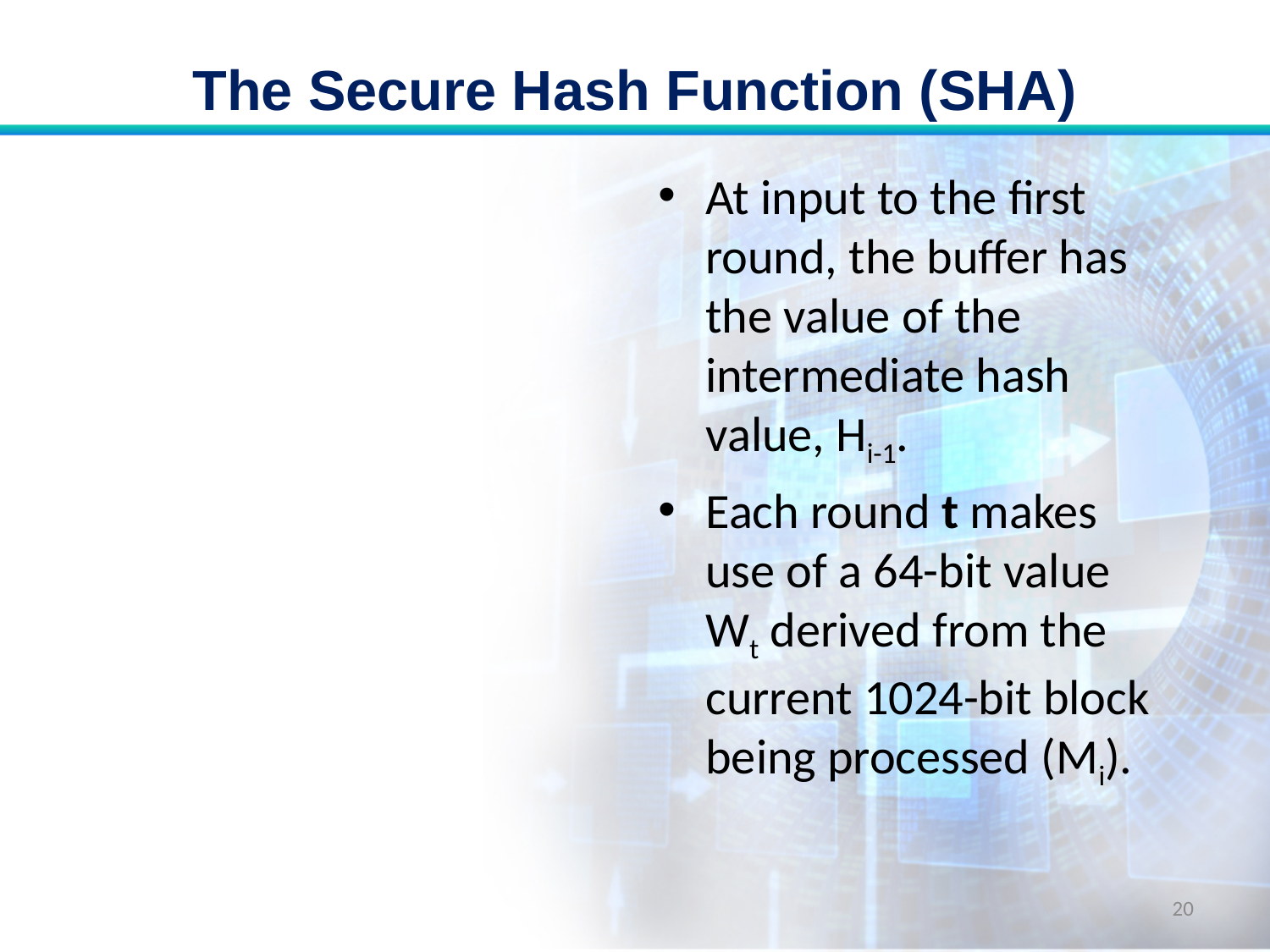

# The Secure Hash Function (SHA)
At input to the first round, the buffer has the value of the intermediate hash value, Hi-1.
Each round t makes use of a 64-bit value Wt derived from the current 1024-bit block being processed (Mi).
20